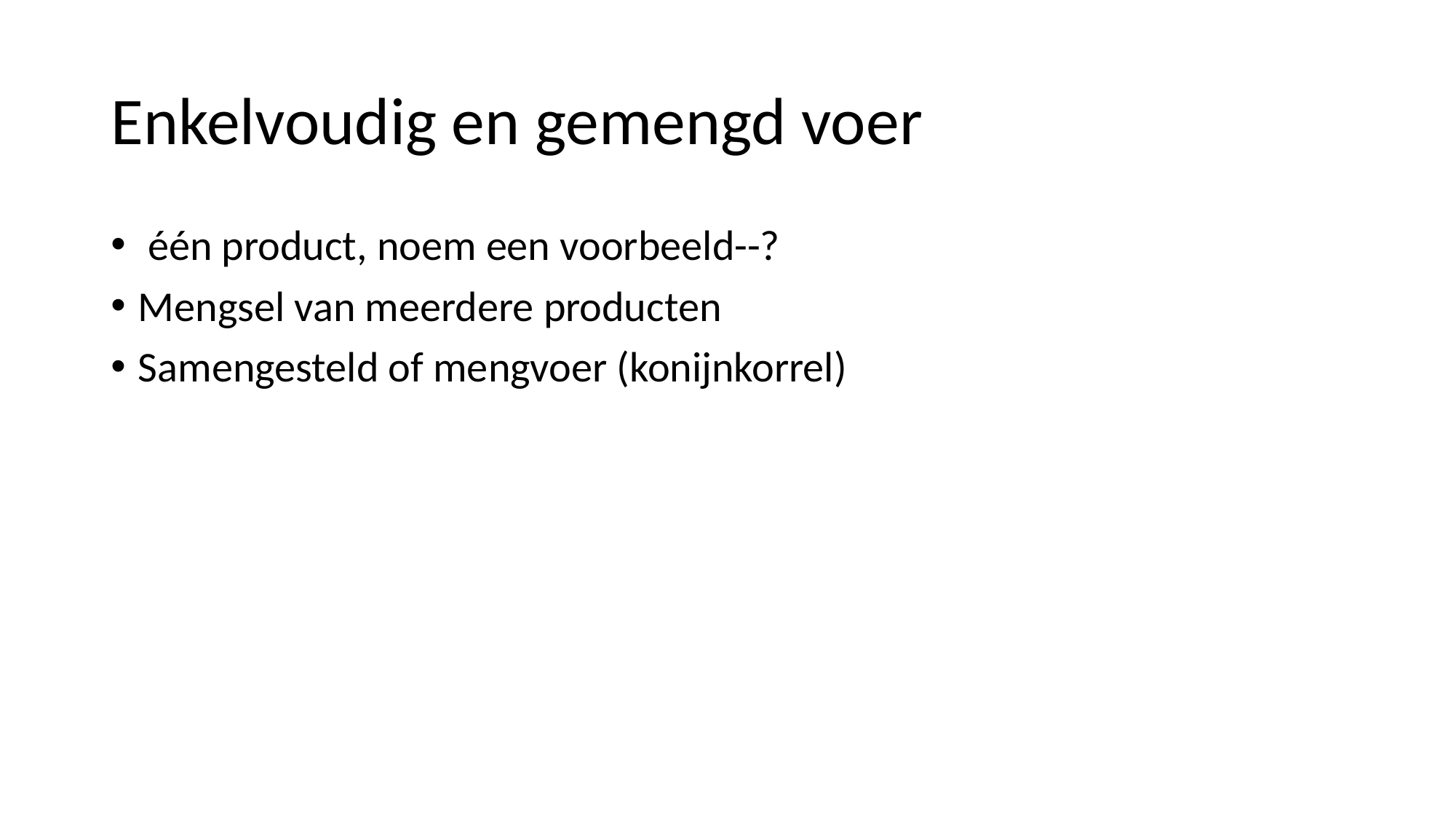

# Enkelvoudig en gemengd voer
 één product, noem een voorbeeld--?
Mengsel van meerdere producten
Samengesteld of mengvoer (konijnkorrel)